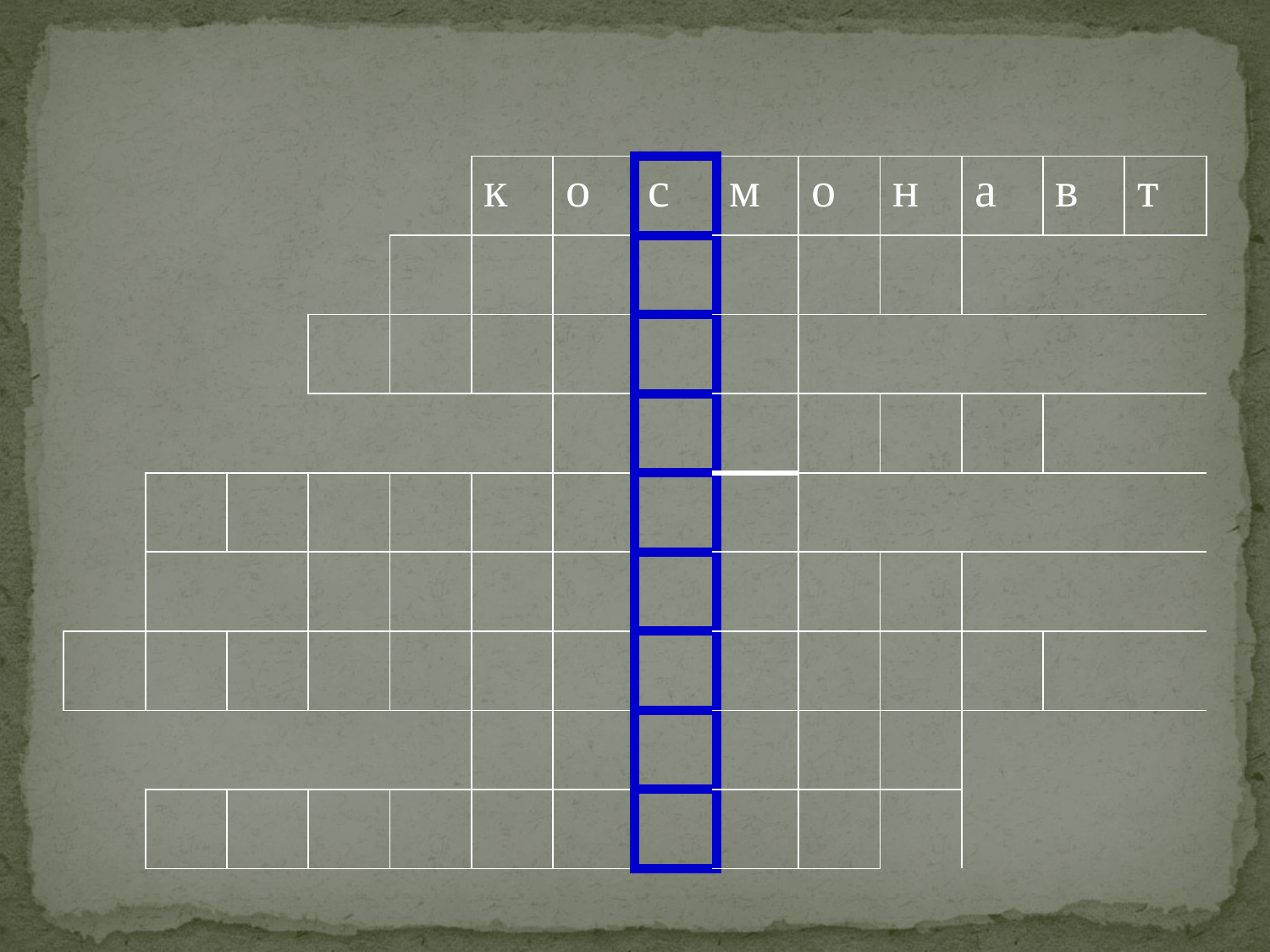

|  |  |  |  |  | к | о | с | м | о | н | а | в | т |
| --- | --- | --- | --- | --- | --- | --- | --- | --- | --- | --- | --- | --- | --- |
|  |  |  |  |  |  |  |  |  |  |  |  |  |  |
|  |  |  |  |  |  |  |  |  |  |  |  |  |  |
|  |  |  |  |  |  |  |  |  |  |  |  |  |  |
|  |  |  |  |  |  |  |  |  |  |  |  |  |  |
|  |  |  |  |  |  |  |  |  |  |  |  |  |  |
|  |  |  |  |  |  |  |  |  |  |  |  |  |  |
|  |  |  |  |  |  |  |  |  |  |  |  |  |  |
|  |  |  |  |  |  |  |  |  |  |  |  |  |  |